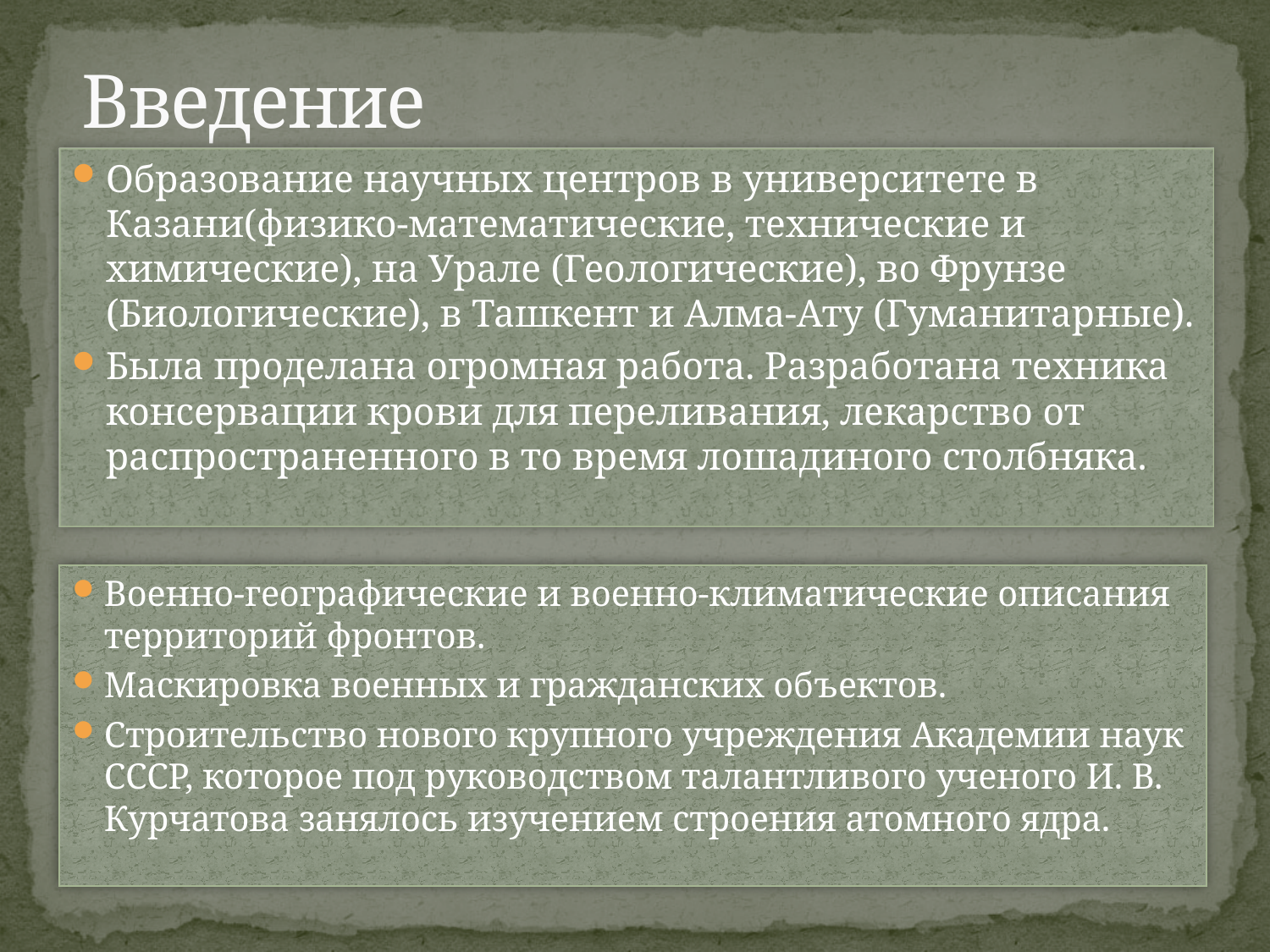

# Введение
Образование научных центров в университете в Казани(физико-математические, технические и химические), на Урале (Геологические), во Фрунзе (Биологические), в Ташкент и Алма-Ату (Гуманитарные).
Была проделана огромная работа. Разработана техника консервации крови для переливания, лекарство от распространенного в то время лошадиного столбняка.

Военно-географические и военно-климатические описания территорий фронтов.
Маскировка военных и гражданских объектов.
Строительство нового крупного учреждения Академии наук СССР, которое под руководством талантливого ученого И. В. Курчатова занялось изучением строения атомного ядра.